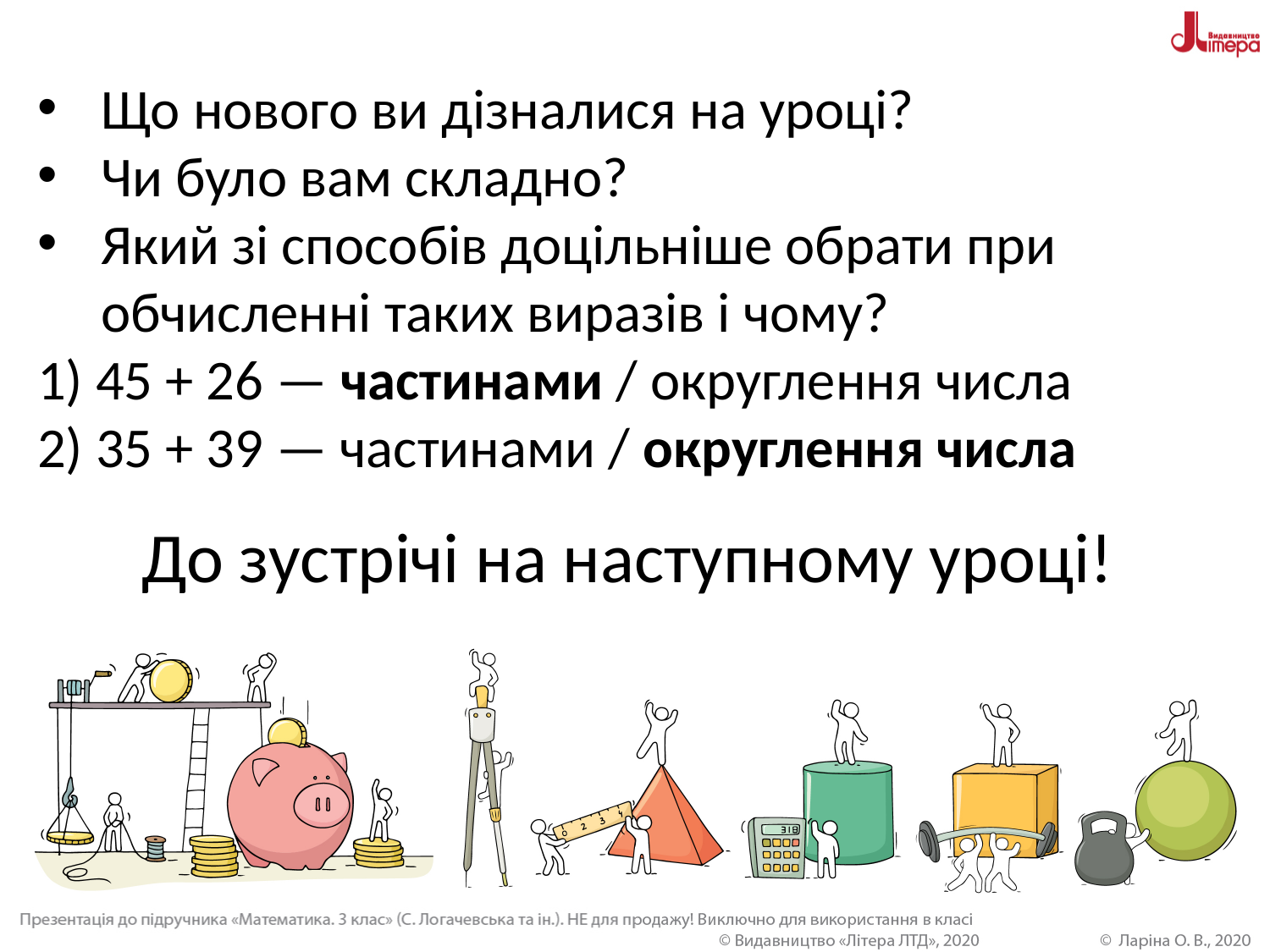

Що нового ви дізналися на уроці?
Чи було вам складно?
Який зі способів доцільніше обрати при обчисленні таких виразів і чому?
1) 45 + 26 — частинами / округлення числа
2) 35 + 39 — частинами / округлення числа
До зустрічі на наступному уроці!